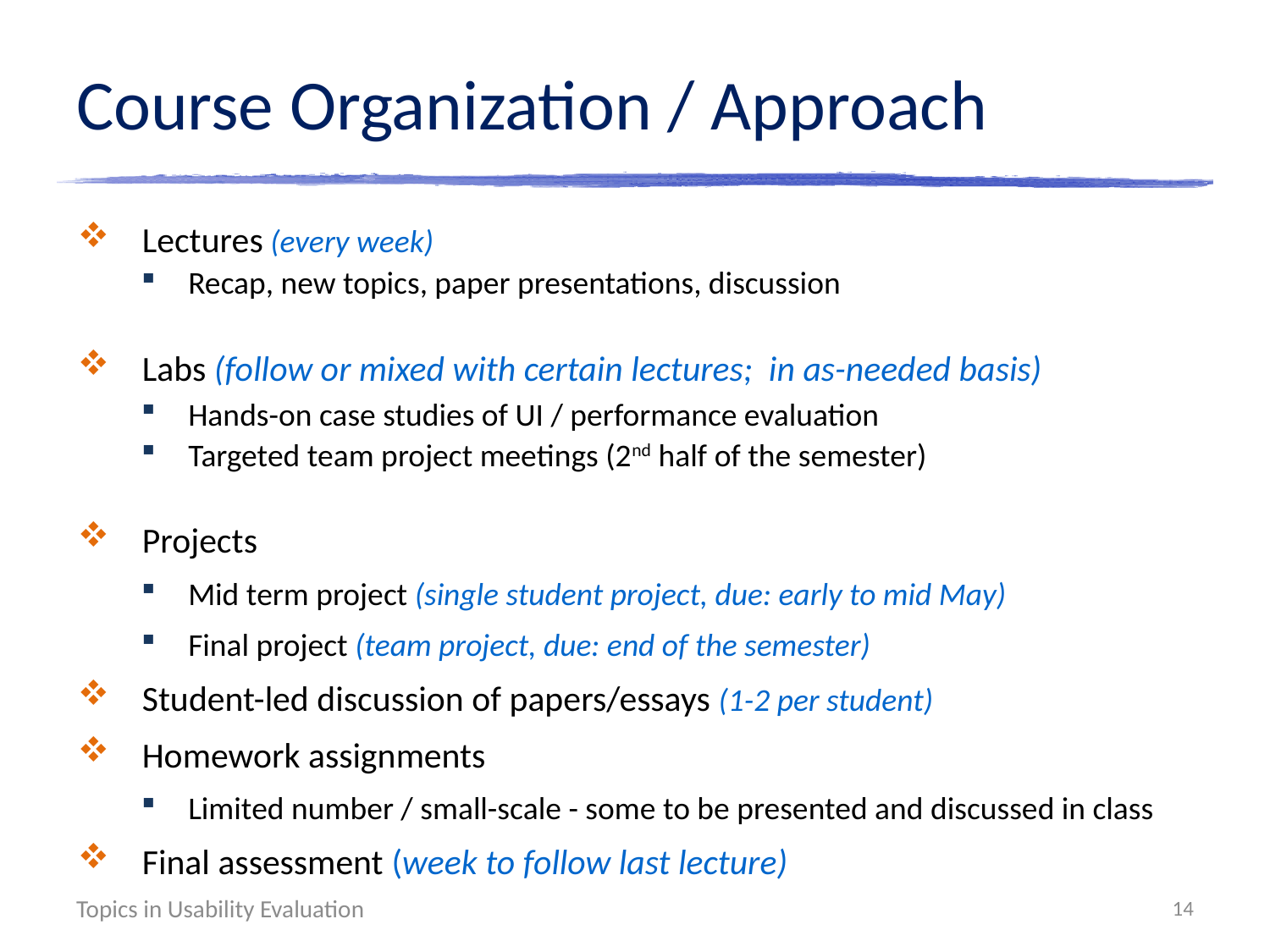

# Course Organization / Approach
Lectures (every week)
Recap, new topics, paper presentations, discussion

Labs (follow or mixed with certain lectures;  in as-needed basis)
Hands-on case studies of UI / performance evaluation
Targeted team project meetings (2nd half of the semester)

Projects
Mid term project (single student project, due: early to mid May)
Final project (team project, due: end of the semester)
Student-led discussion of papers/essays (1-2 per student)
Homework assignments
Limited number / small-scale - some to be presented and discussed in class
Final assessment (week to follow last lecture)
Topics in Usability Evaluation
14